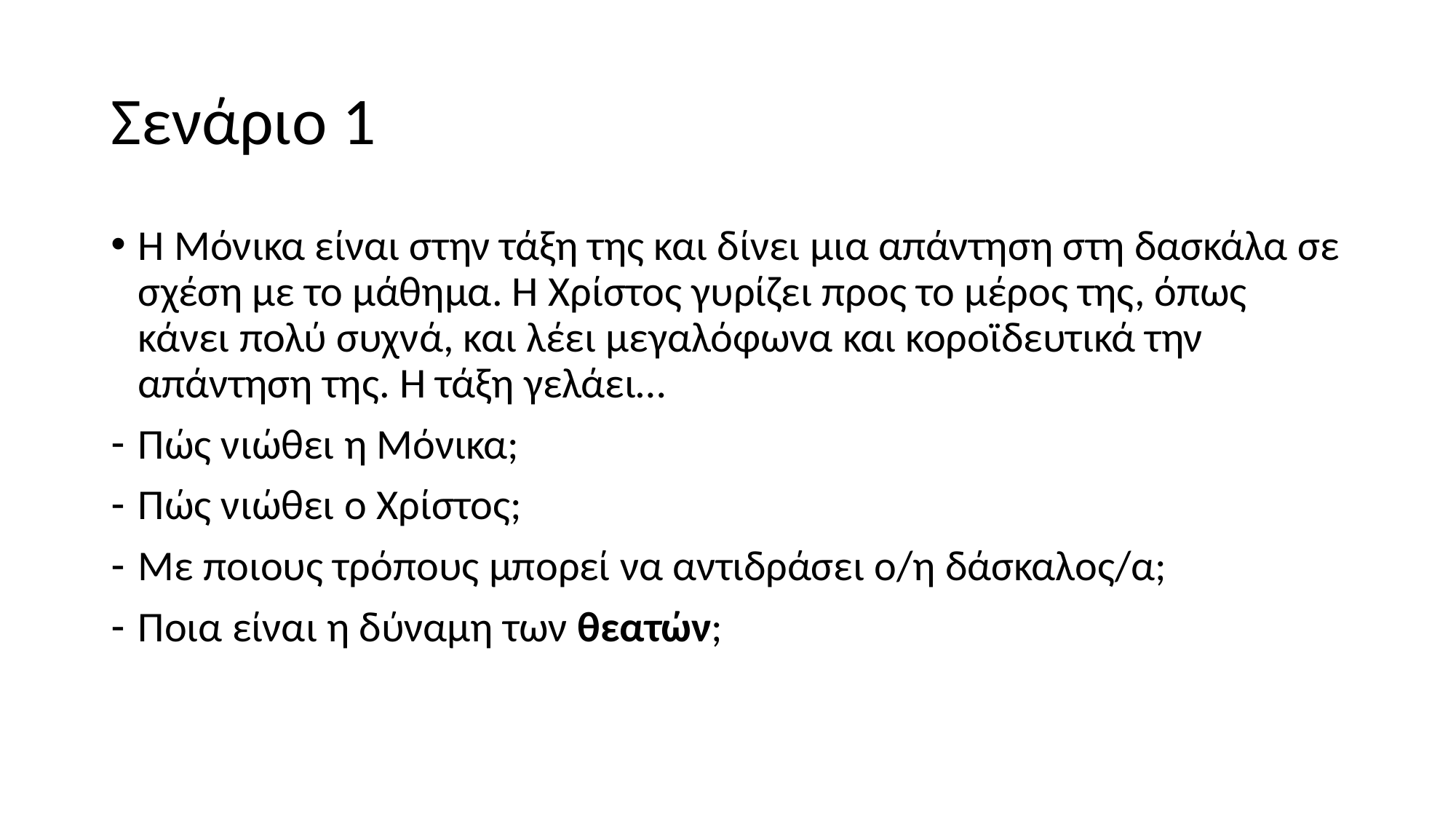

# Σενάριο 1
Η Μόνικα είναι στην τάξη της και δίνει μια απάντηση στη δασκάλα σε σχέση με το μάθημα. Η Χρίστος γυρίζει προς το μέρος της, όπως κάνει πολύ συχνά, και λέει μεγαλόφωνα και κοροϊδευτικά την απάντηση της. Η τάξη γελάει…
Πώς νιώθει η Μόνικα;
Πώς νιώθει ο Χρίστος;
Με ποιους τρόπους μπορεί να αντιδράσει ο/η δάσκαλος/α;
Ποια είναι η δύναμη των θεατών;